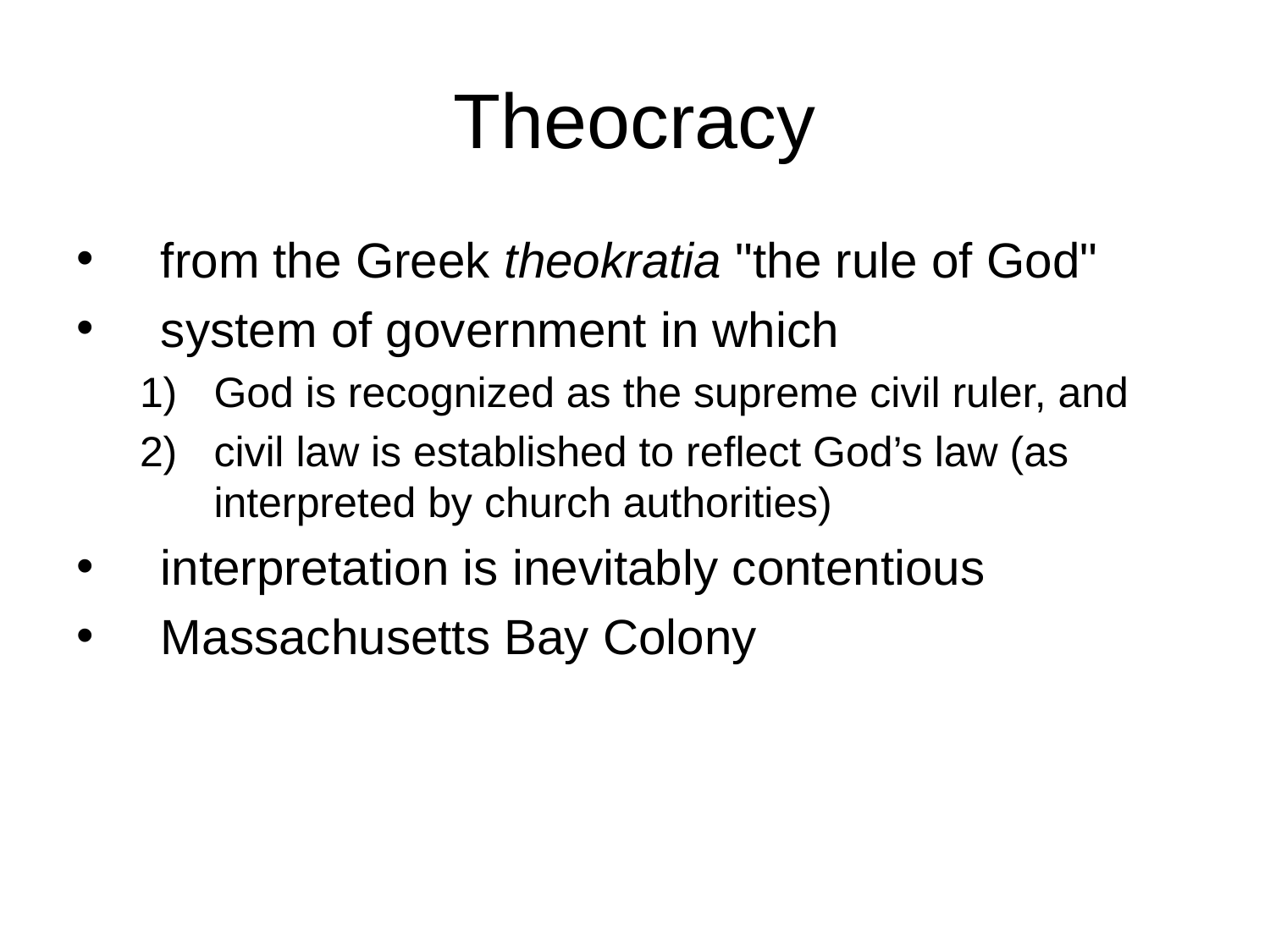

# Theocracy
from the Greek theokratia "the rule of God"
system of government in which
God is recognized as the supreme civil ruler, and
civil law is established to reflect God’s law (as interpreted by church authorities)
interpretation is inevitably contentious
Massachusetts Bay Colony